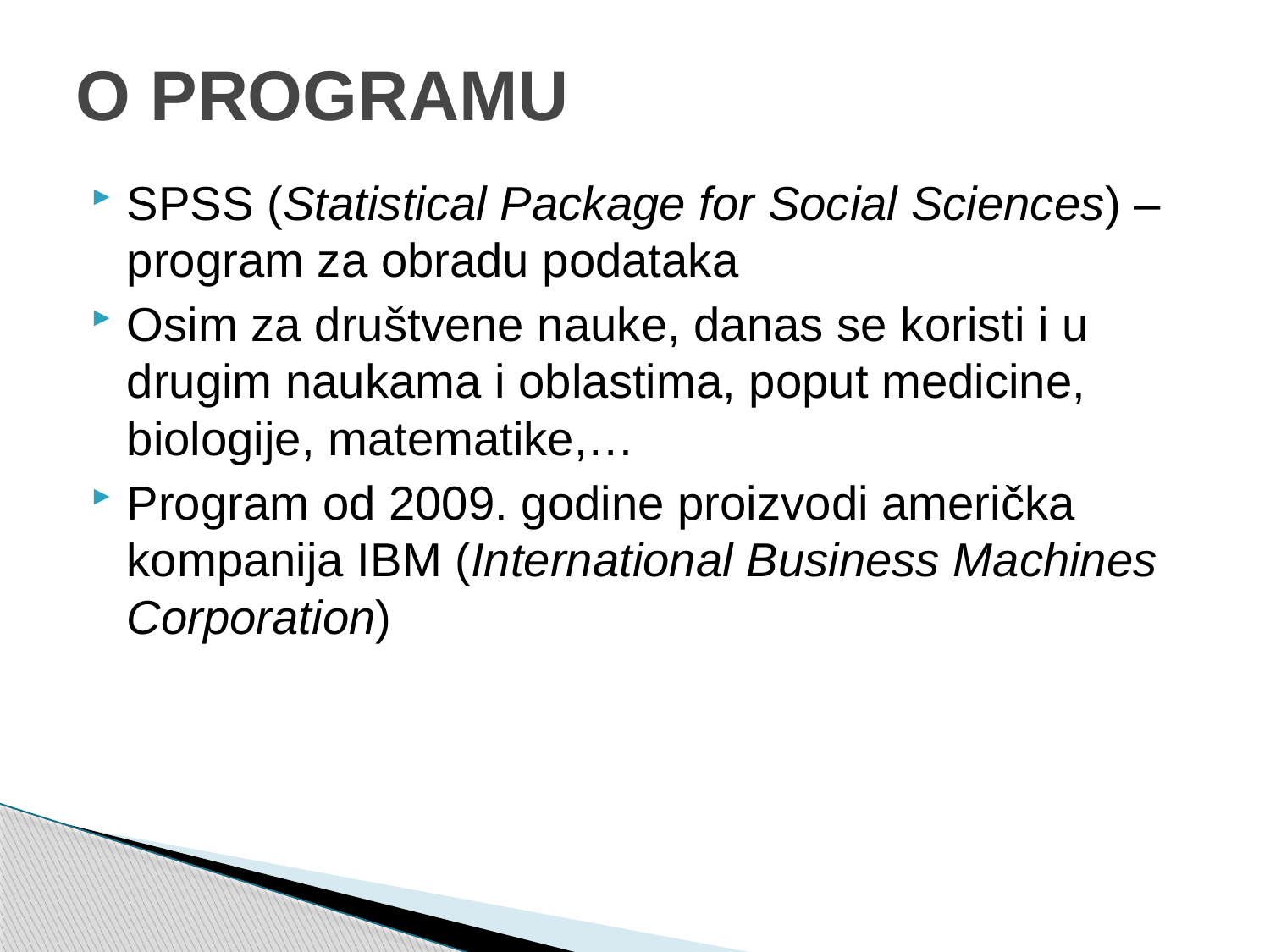

# O PROGRAMU
SPSS (Statistical Package for Social Sciences) –program za obradu podataka
Osim za društvene nauke, danas se koristi i u drugim naukama i oblastima, poput medicine, biologije, matematike,…
Program od 2009. godine proizvodi američka kompanija IBM (International Business Machines Corporation)